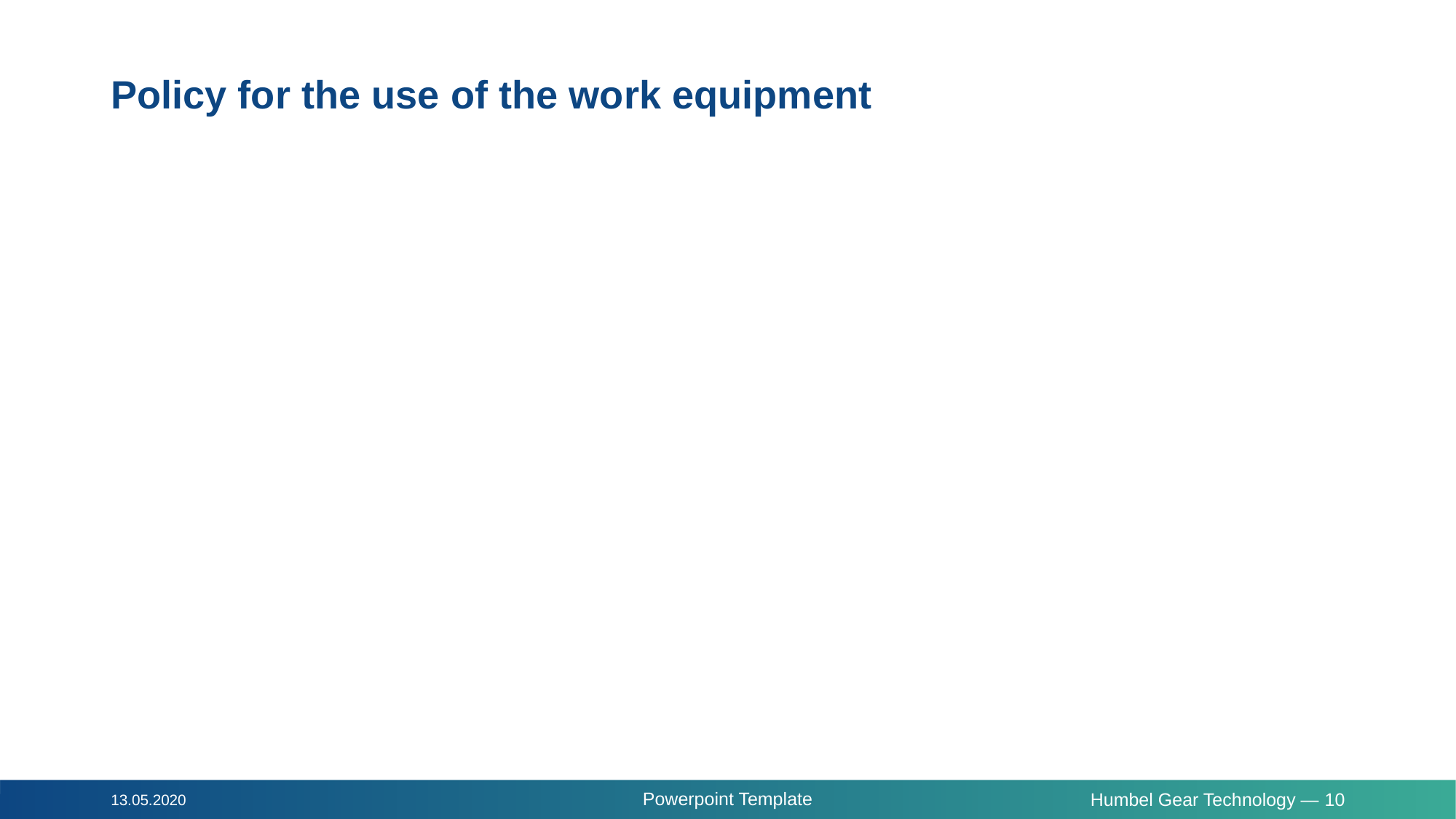

Policy for the use of the work equipment

Powerpoint Template
Humbel Gear Technology — 10
13.05.2020